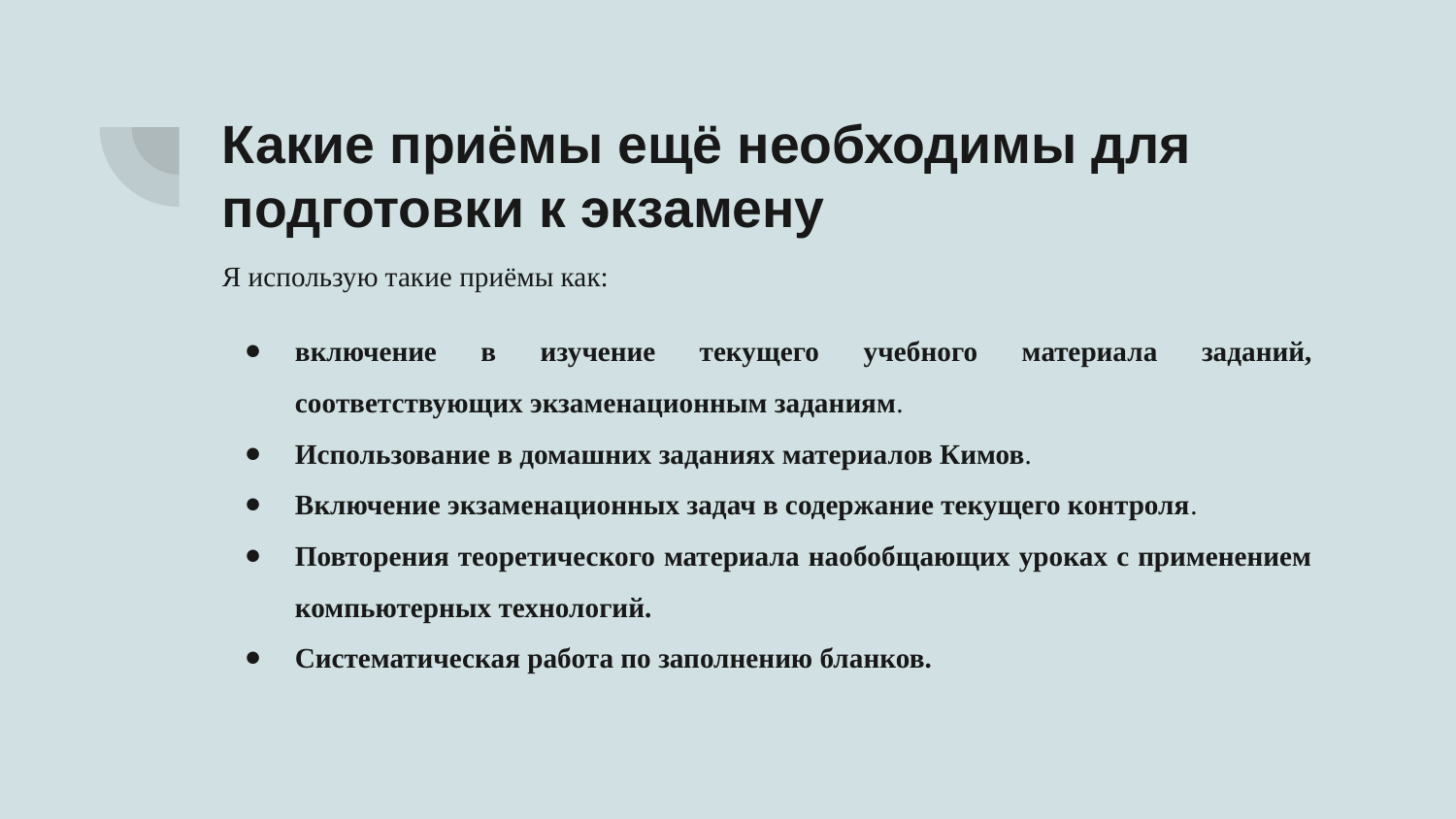

# Какие приёмы ещё необходимы для подготовки к экзамену
Я использую такие приёмы как:
включение в изучение текущего учебного материала заданий, соответствующих экзаменационным заданиям.
Использование в домашних заданиях материалов Кимов.
Включение экзаменационных задач в содержание текущего контроля.
Повторения теоретического материала наобобщающих уроках с применением компьютерных технологий.
Систематическая работа по заполнению бланков.